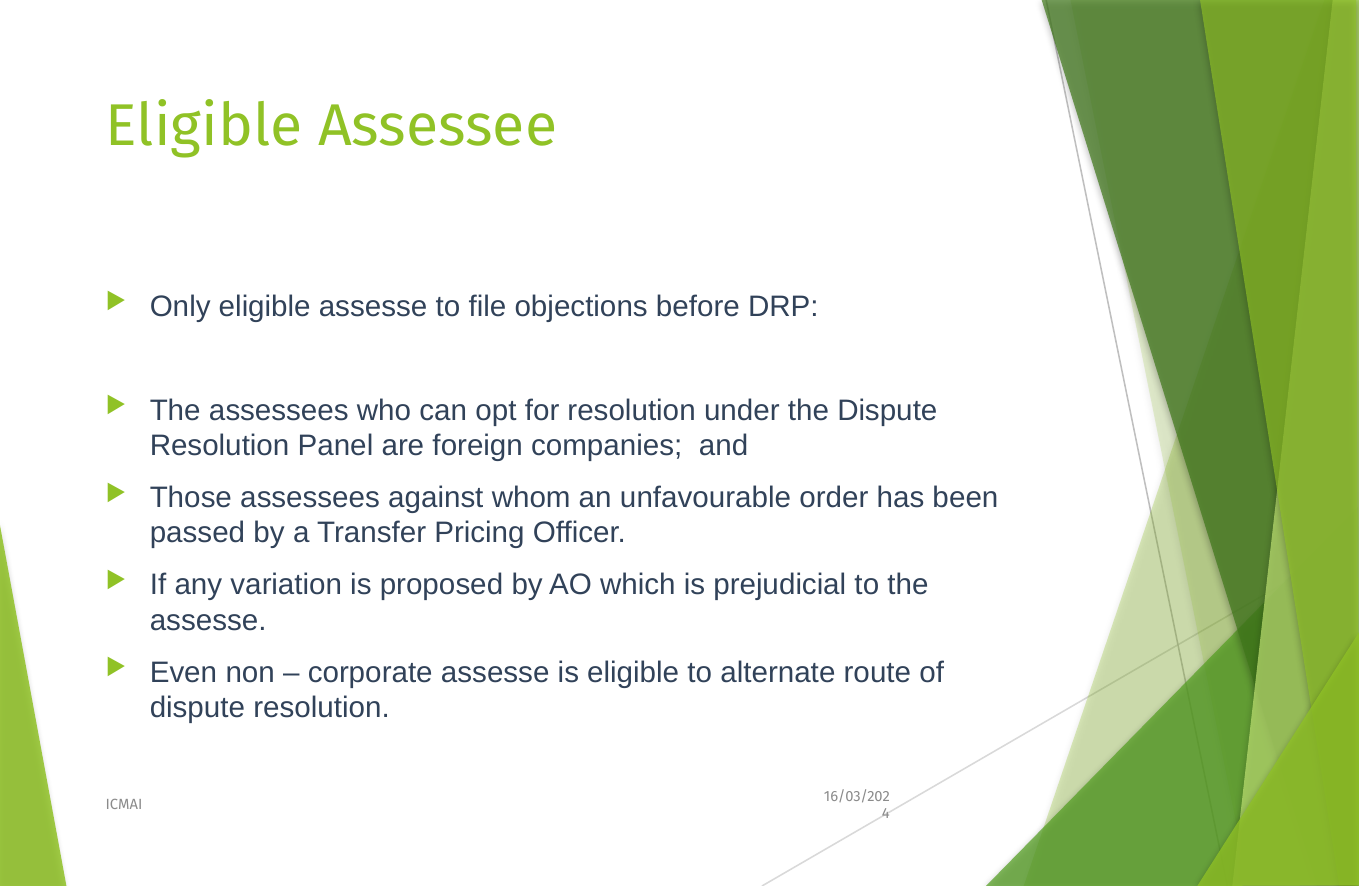

# Eligible Assessee
Only eligible assesse to file objections before DRP:

The assessees who can opt for resolution under the Dispute Resolution Panel are foreign companies;  and
Those assessees against whom an unfavourable order has been passed by a Transfer Pricing Officer.
If any variation is proposed by AO which is prejudicial to the assesse.
Even non – corporate assesse is eligible to alternate route of dispute resolution.

ICMAI
16/03/2024